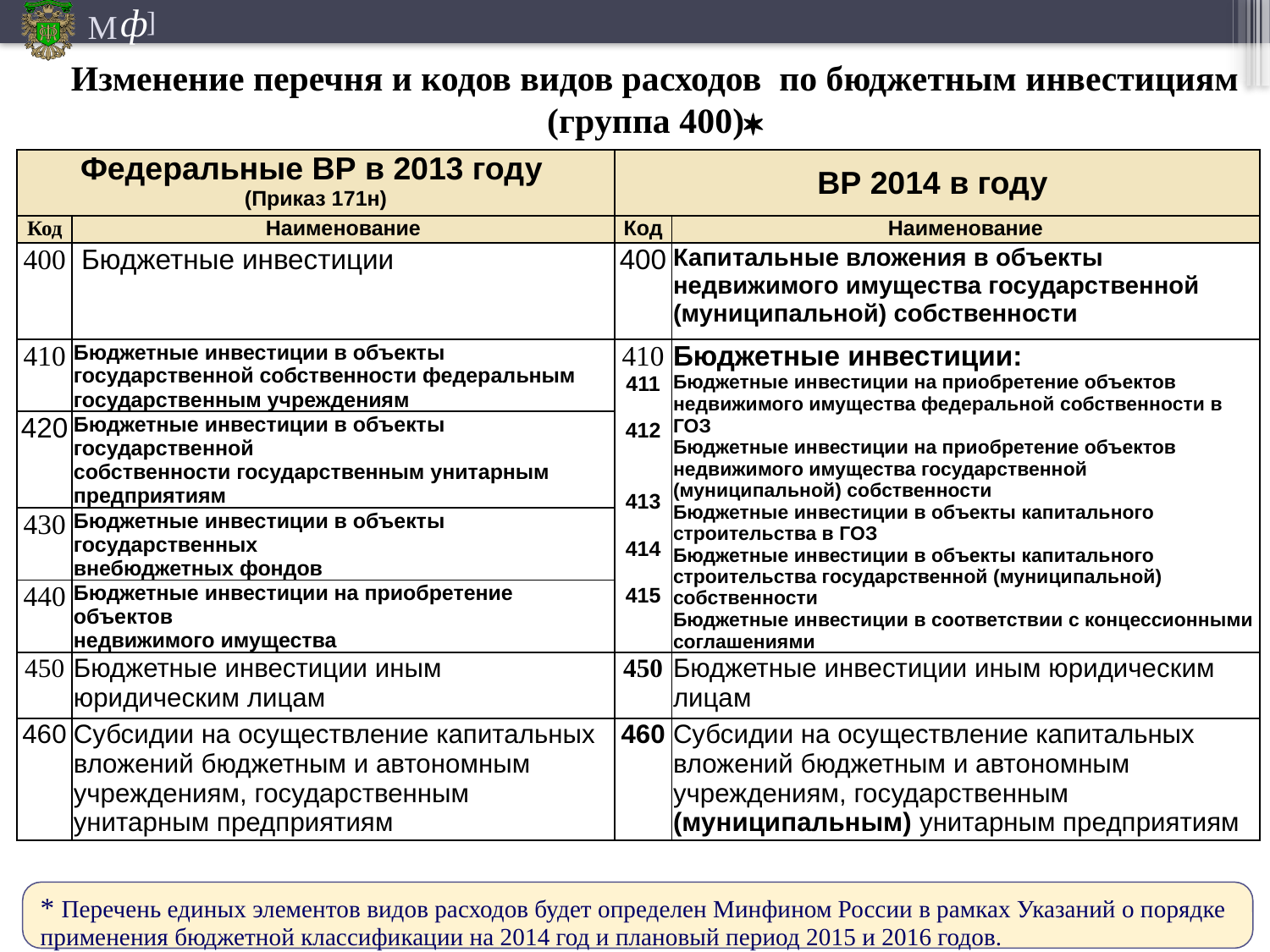

# Изменение перечня и кодов видов расходов  по бюджетным инвестициям (группа 400)∗
| Федеральные ВР в 2013 году (Приказ 171н) |  | ВР 2014 в году |  |
| --- | --- | --- | --- |
| Код | Наименование | Код | Наименование |
| 400 | Бюджетные инвестиции | 400 | Капитальные вложения в объекты недвижимого имущества государственной (муниципальной) собственности |
| 410 | Бюджетные инвестиции в объекты государственной собственности федеральным государственным учреждениям | 410 411 412 413 414 415 | Бюджетные инвестиции: Бюджетные инвестиции на приобретение объектов недвижимого имущества федеральной собственности в ГОЗ Бюджетные инвестиции на приобретение объектов недвижимого имущества государственной (муниципальной) собственности Бюджетные инвестиции в объекты капитального строительства в ГОЗ Бюджетные инвестиции в объекты капитального строительства государственной (муниципальной) собственности Бюджетные инвестиции в соответствии с концессионными соглашениями |
| 420 | Бюджетные инвестиции в объекты государственной собственности государственным унитарным предприятиям |  |  |
| 430 | Бюджетные инвестиции в объекты государственных внебюджетных фондов |  |  |
| 440 | Бюджетные инвестиции на приобретение объектов недвижимого имущества |  |  |
| 450 | Бюджетные инвестиции иным юридическим лицам | 450 | Бюджетные инвестиции иным юридическим лицам |
| 460 | Субсидии на осуществление капитальных вложений бюджетным и автономным учреждениям, государственным унитарным предприятиям | 460 | Субсидии на осуществление капитальных вложений бюджетным и автономным учреждениям, государственным (муниципальным) унитарным предприятиям |
* Перечень единых элементов видов расходов будет определен Минфином России в рамках Указаний о порядке применения бюджетной классификации на 2014 год и плановый период 2015 и 2016 годов.